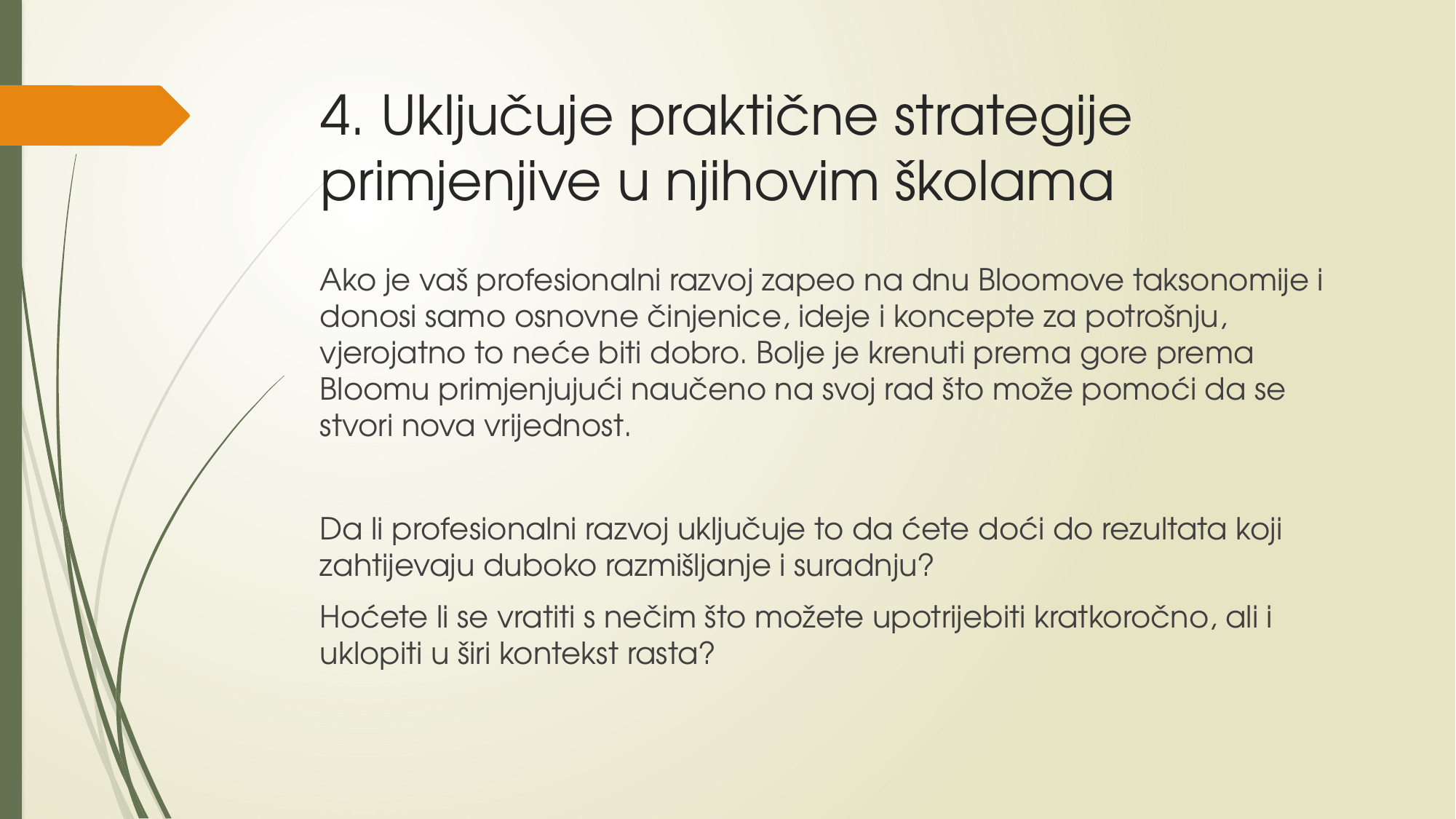

# 4. Uključuje praktične strategije primjenjive u njihovim školama
Ako je vaš profesionalni razvoj zapeo na dnu Bloomove taksonomije i donosi samo osnovne činjenice, ideje i koncepte za potrošnju, vjerojatno to neće biti dobro. Bolje je krenuti prema gore prema Bloomu primjenjujući naučeno na svoj rad što može pomoći da se stvori nova vrijednost.

Da li profesionalni razvoj uključuje to da ćete doći do rezultata koji zahtijevaju duboko razmišljanje i suradnju?
Hoćete li se vratiti s nečim što možete upotrijebiti kratkoročno, ali i uklopiti u širi kontekst rasta?